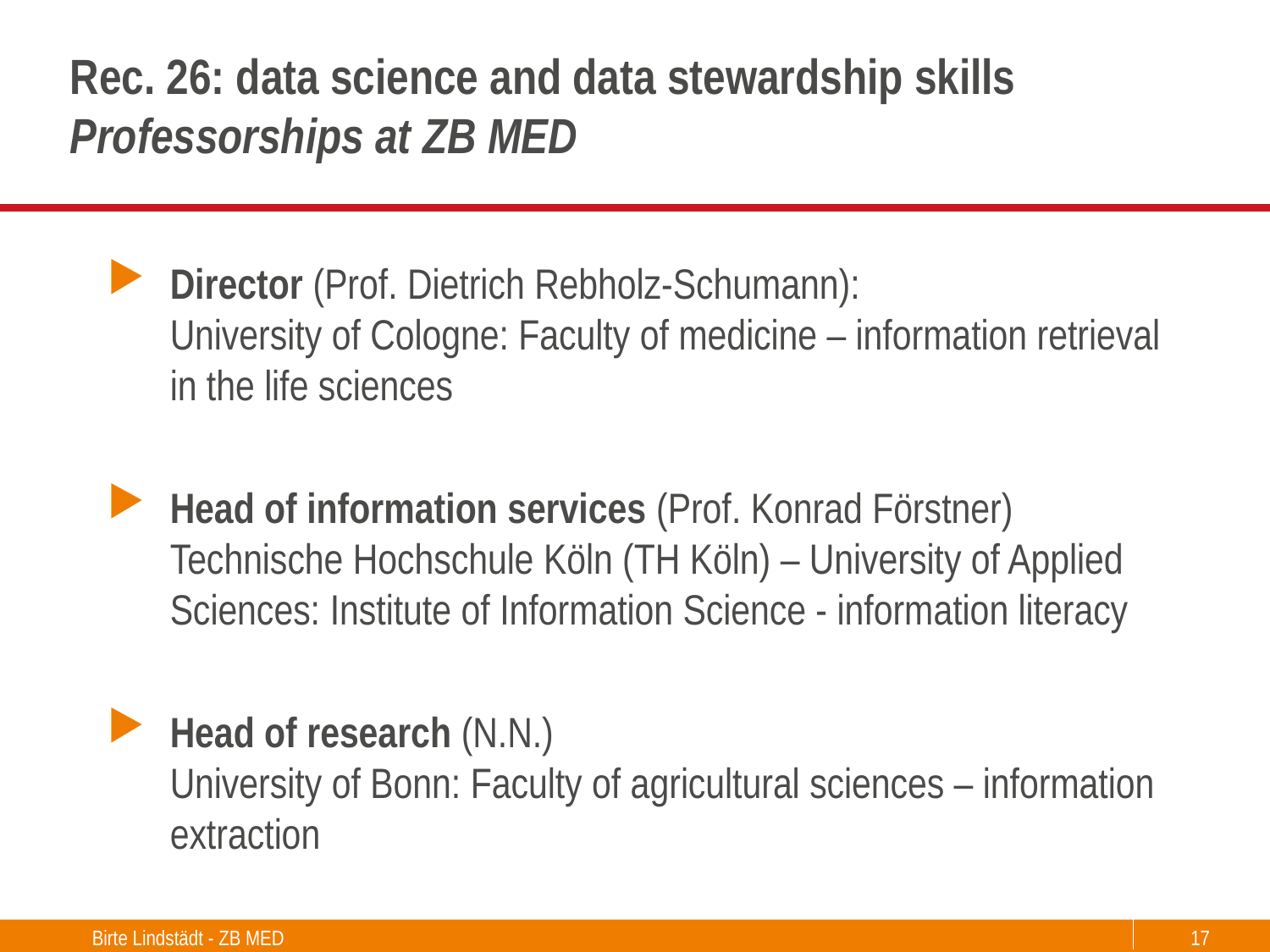

# Rec. 26: data science and data stewardship skills Professorships at ZB MED
Director (Prof. Dietrich Rebholz-Schumann):
University of Cologne: Faculty of medicine – information retrieval in the life sciences

Head of information services (Prof. Konrad Förstner)
Technische Hochschule Köln (TH Köln) – University of Applied Sciences: Institute of Information Science - information literacy

Head of research (N.N.)
University of Bonn: Faculty of agricultural sciences – information extraction

Birte Lindstädt - ZB MED
17